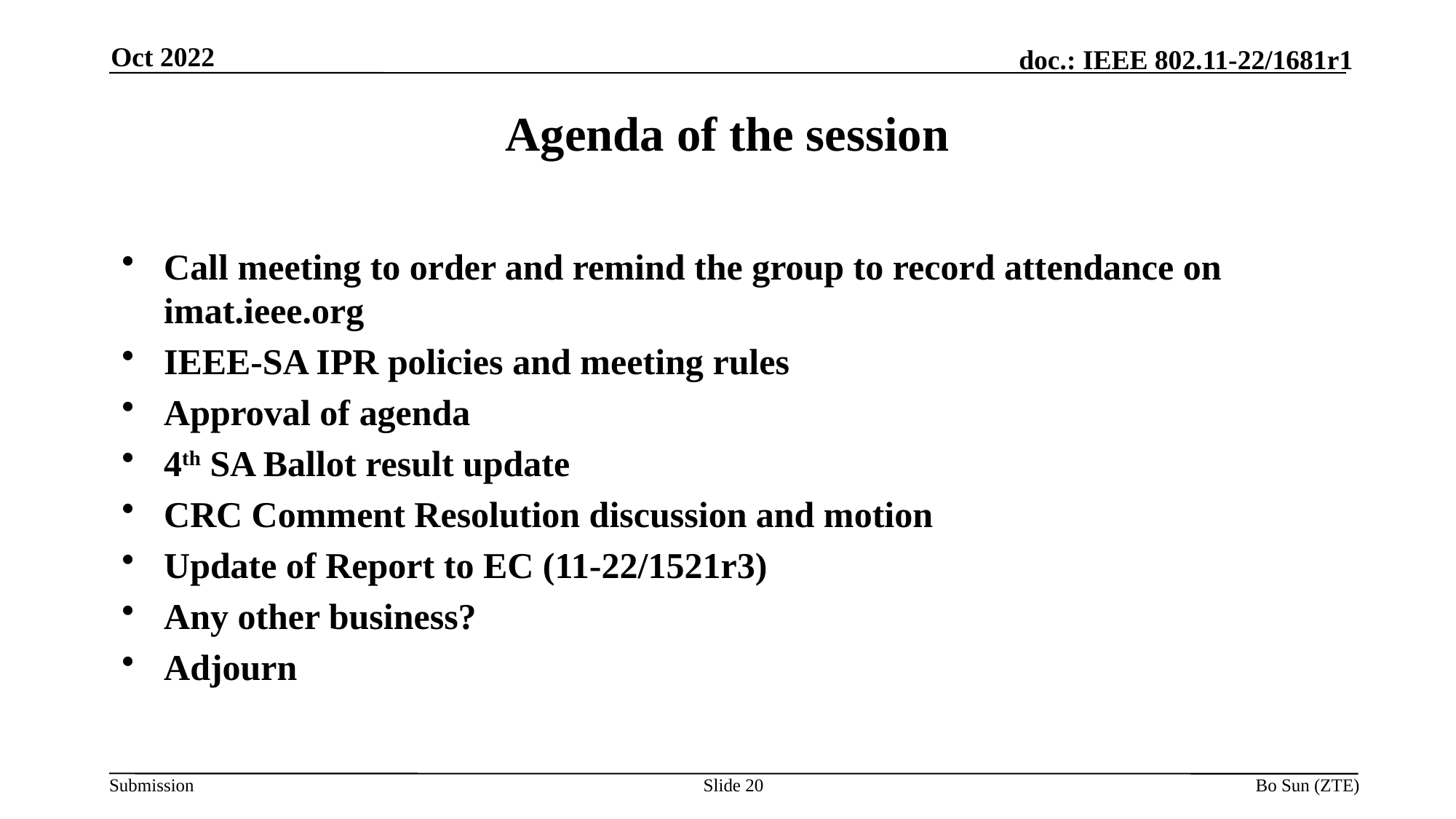

Oct 2022
Agenda of the session
Call meeting to order and remind the group to record attendance on imat.ieee.org
IEEE-SA IPR policies and meeting rules
Approval of agenda
4th SA Ballot result update
CRC Comment Resolution discussion and motion
Update of Report to EC (11-22/1521r3)
Any other business?
Adjourn
Slide 20
Bo Sun (ZTE)